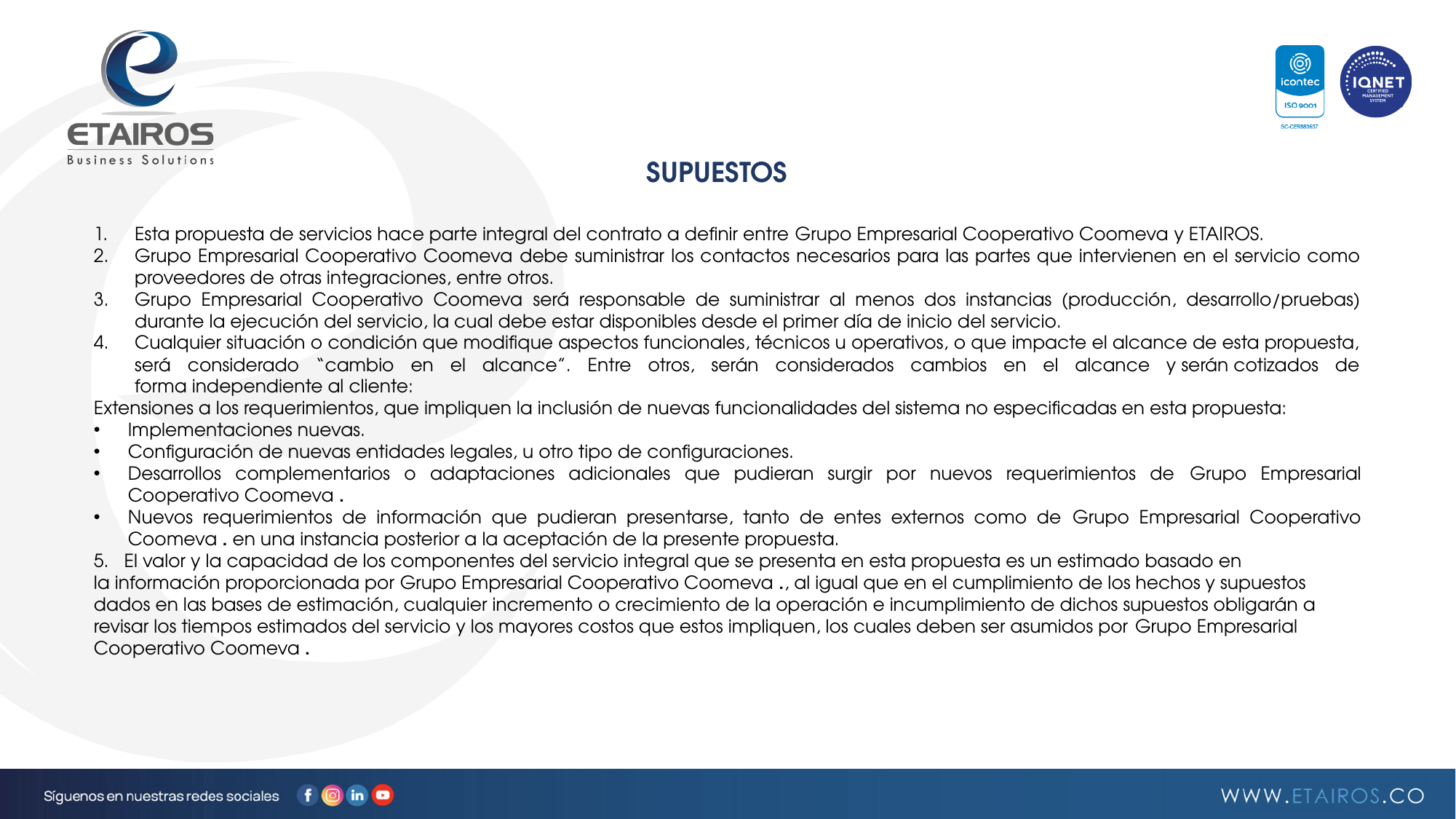

SUPUESTOS
Esta propuesta de servicios hace parte integral del contrato a definir entre Grupo Empresarial Cooperativo Coomeva y ETAIROS. ​
Grupo Empresarial Cooperativo Coomeva debe suministrar los contactos necesarios para las partes que intervienen en el servicio como proveedores de otras integraciones, entre otros. ​
Grupo Empresarial Cooperativo Coomeva será responsable de suministrar al menos dos instancias (producción, desarrollo/pruebas) durante la ejecución del servicio, la cual debe estar disponibles desde el primer día de inicio del servicio. ​
Cualquier situación o condición que modifique aspectos funcionales, técnicos u operativos, o que impacte el alcance de esta propuesta, será considerado “cambio en el alcance”. Entre otros, serán considerados cambios en el alcance y serán cotizados de forma independiente al cliente:​
Extensiones a los requerimientos, que impliquen la inclusión de nuevas funcionalidades del sistema no especificadas en esta propuesta:​
Implementaciones nuevas.​
Configuración de nuevas entidades legales, u otro tipo de configuraciones.​
Desarrollos complementarios o adaptaciones adicionales que pudieran surgir por nuevos requerimientos de Grupo Empresarial Cooperativo Coomeva .​
Nuevos requerimientos de información que pudieran presentarse, tanto de entes externos como de Grupo Empresarial Cooperativo Coomeva .​ en una instancia posterior a la aceptación de la presente propuesta.​
5.   El valor y la capacidad de los componentes del servicio integral que se presenta en esta propuesta es un estimado basado en           la información proporcionada por Grupo Empresarial Cooperativo Coomeva .​, al igual que en el cumplimiento de los hechos y supuestos dados en las bases de estimación, cualquier incremento o crecimiento de la operación e incumplimiento de dichos supuestos obligarán a revisar los tiempos estimados del servicio y los mayores costos que estos impliquen, los cuales deben ser asumidos por Grupo Empresarial Cooperativo Coomeva .​​